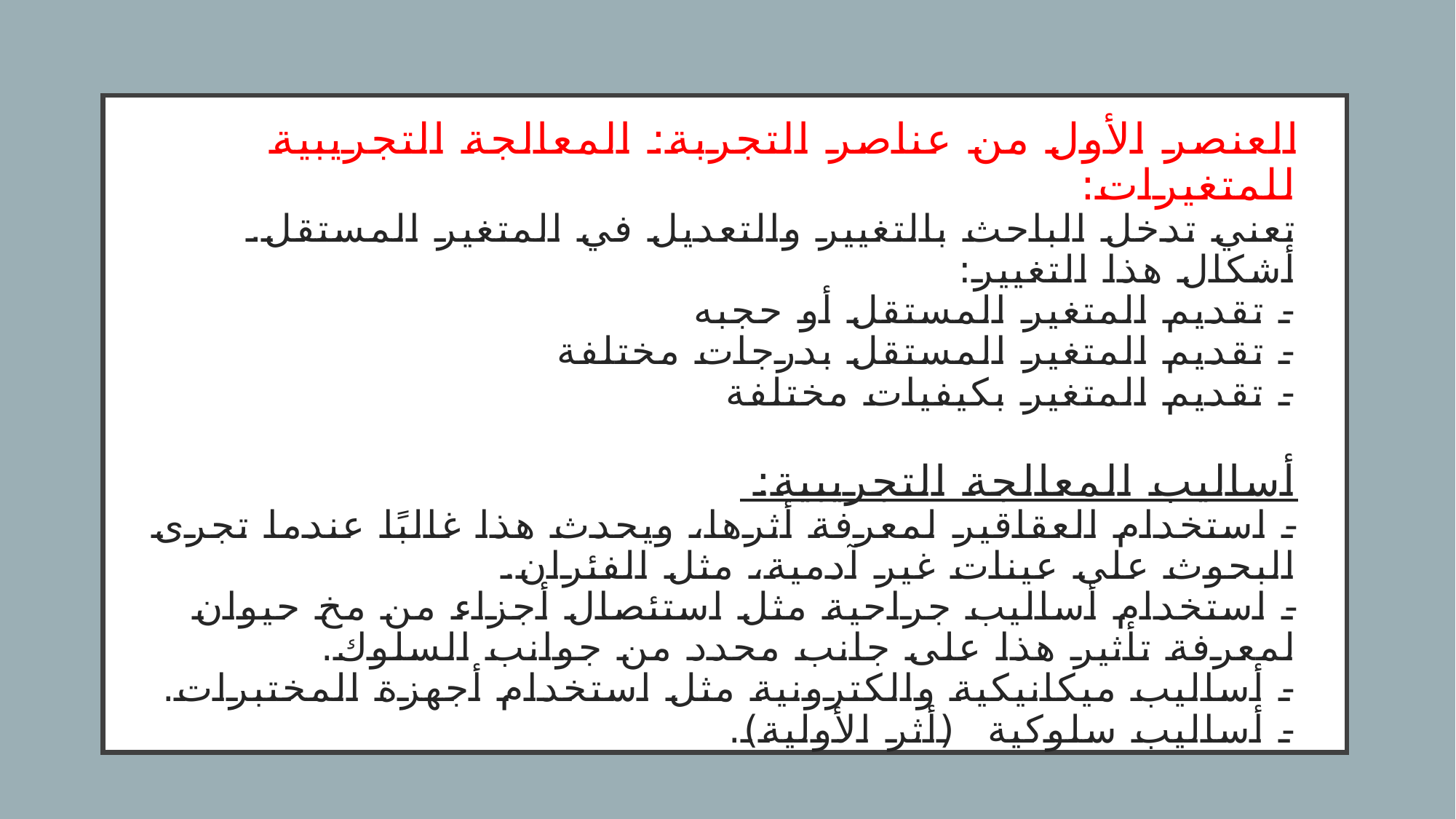

# العنصر الأول من عناصر التجربة: المعالجة التجريبية للمتغيرات: تعني تدخل الباحث بالتغيير والتعديل في المتغير المستقل. أشكال هذا التغيير: - تقديم المتغير المستقل أو حجبه - تقديم المتغير المستقل بدرجات مختلفة - تقديم المتغير بكيفيات مختلفة أساليب المعالجة التجريبية: - استخدام العقاقير لمعرفة أثرها، ويحدث هذا غالبًا عندما تجرى البحوث على عينات غير آدمية، مثل الفئران. - استخدام أساليب جراحية مثل استئصال أجزاء من مخ حيوان لمعرفة تأثير هذا على جانب محدد من جوانب السلوك. - أساليب ميكانيكية والكترونية مثل استخدام أجهزة المختبرات. - أساليب سلوكية  (أثر الأولية).